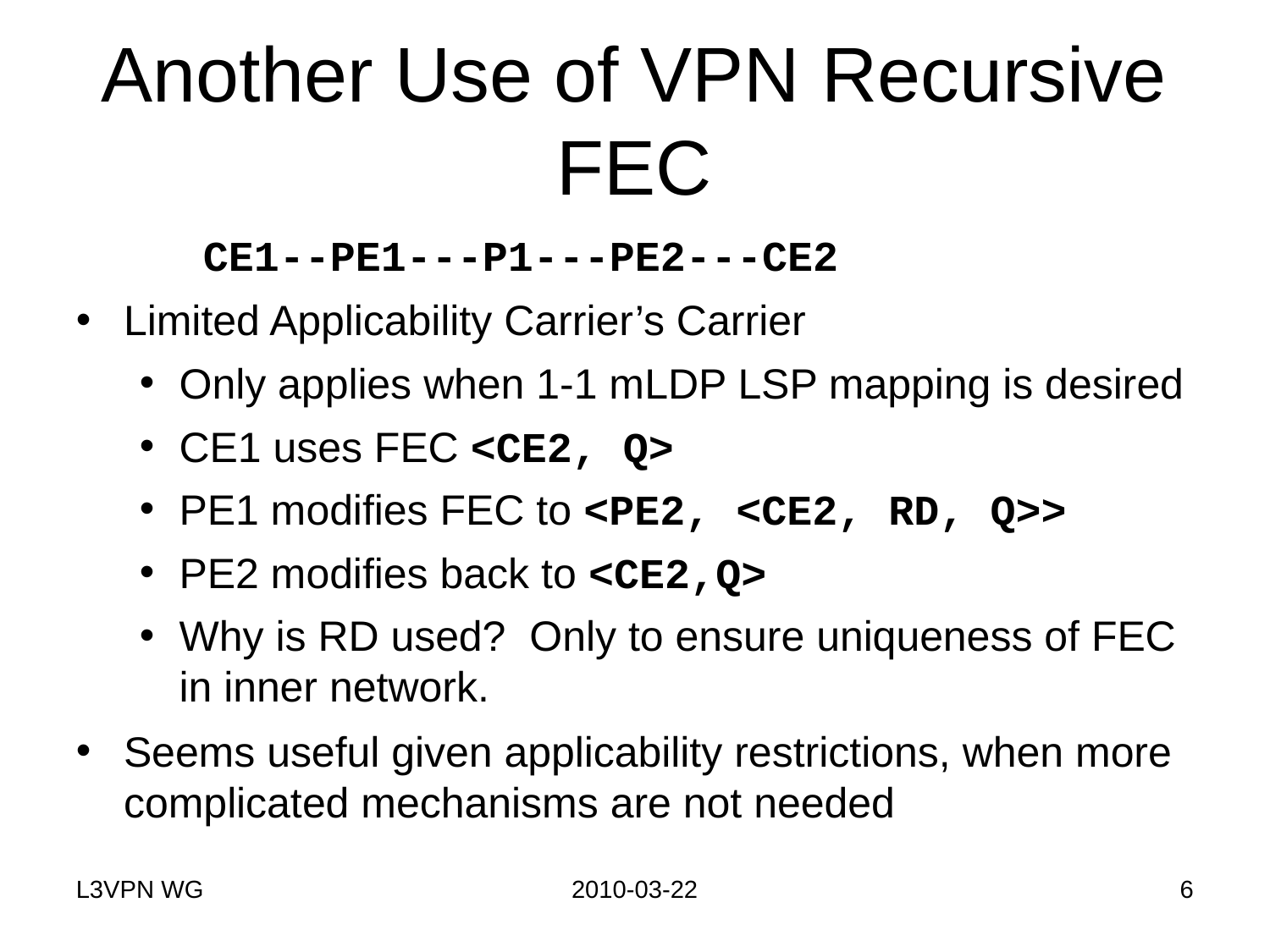

# Another Use of VPN Recursive FEC
     CE1--PE1---P1---PE2---CE2
Limited Applicability Carrier’s Carrier
Only applies when 1-1 mLDP LSP mapping is desired
CE1 uses FEC <CE2, Q>
PE1 modifies FEC to <PE2, <CE2, RD, Q>>
PE2 modifies back to <CE2,Q>
Why is RD used?  Only to ensure uniqueness of FEC in inner network.
Seems useful given applicability restrictions, when more complicated mechanisms are not needed

L3VPN WG
2010-03-22
6